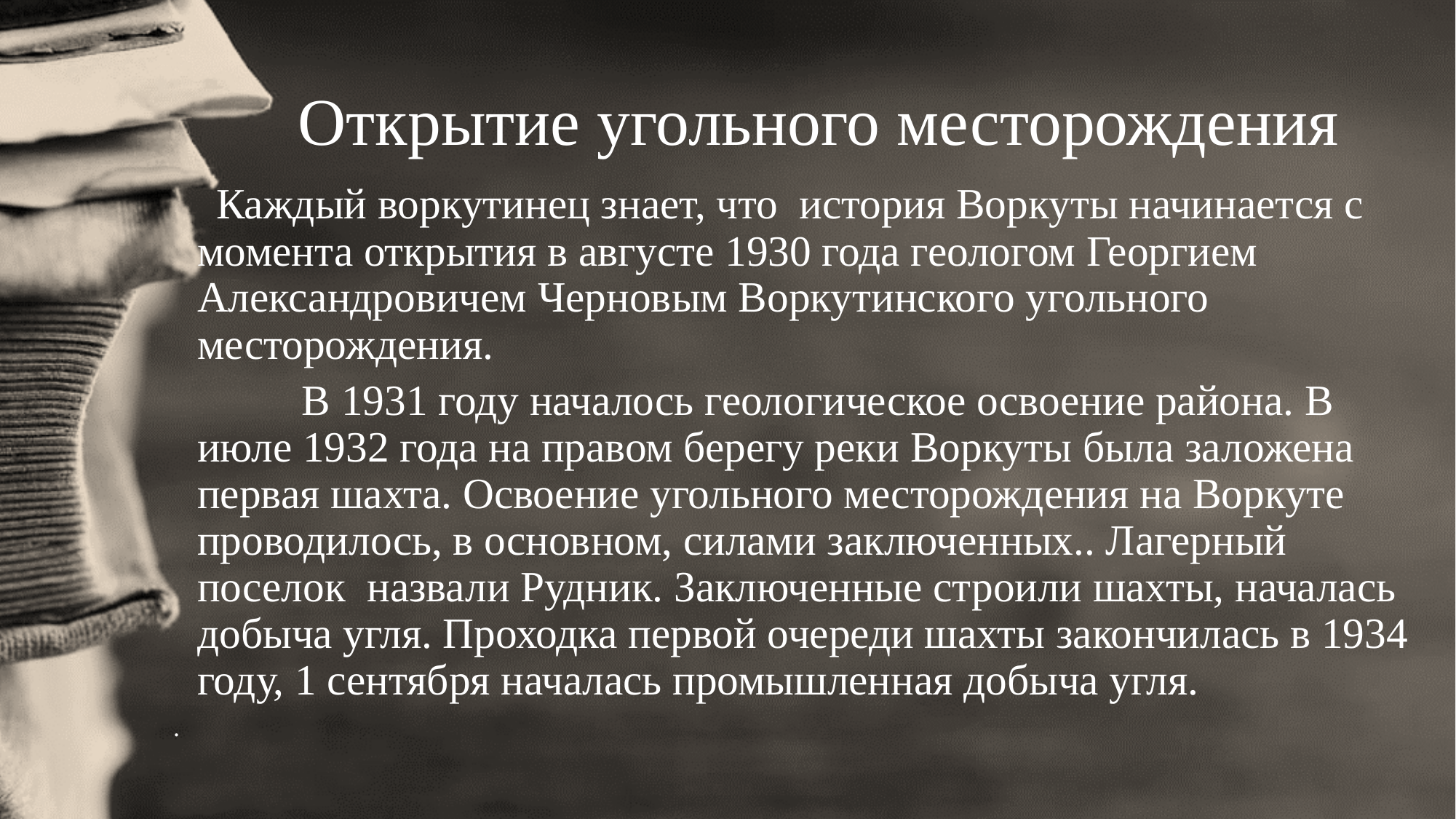

# Открытие угольного месторождения
    Каждый воркутинец знает, что  история Воркуты начинается с момента открытия в августе 1930 года геологом Георгием Александровичем Черновым Воркутинского угольного месторождения.
            В 1931 году началось геологическое освоение района. В июле 1932 года на правом берегу реки Воркуты была заложена первая шахта. Освоение угольного месторождения на Воркуте проводилось, в основном, силами заключенных.. Лагерный поселок  назвали Рудник. Заключенные строили шахты, началась добыча угля. Проходка первой очереди шахты закончилась в 1934 году, 1 сентября началась промышленная добыча угля.
.